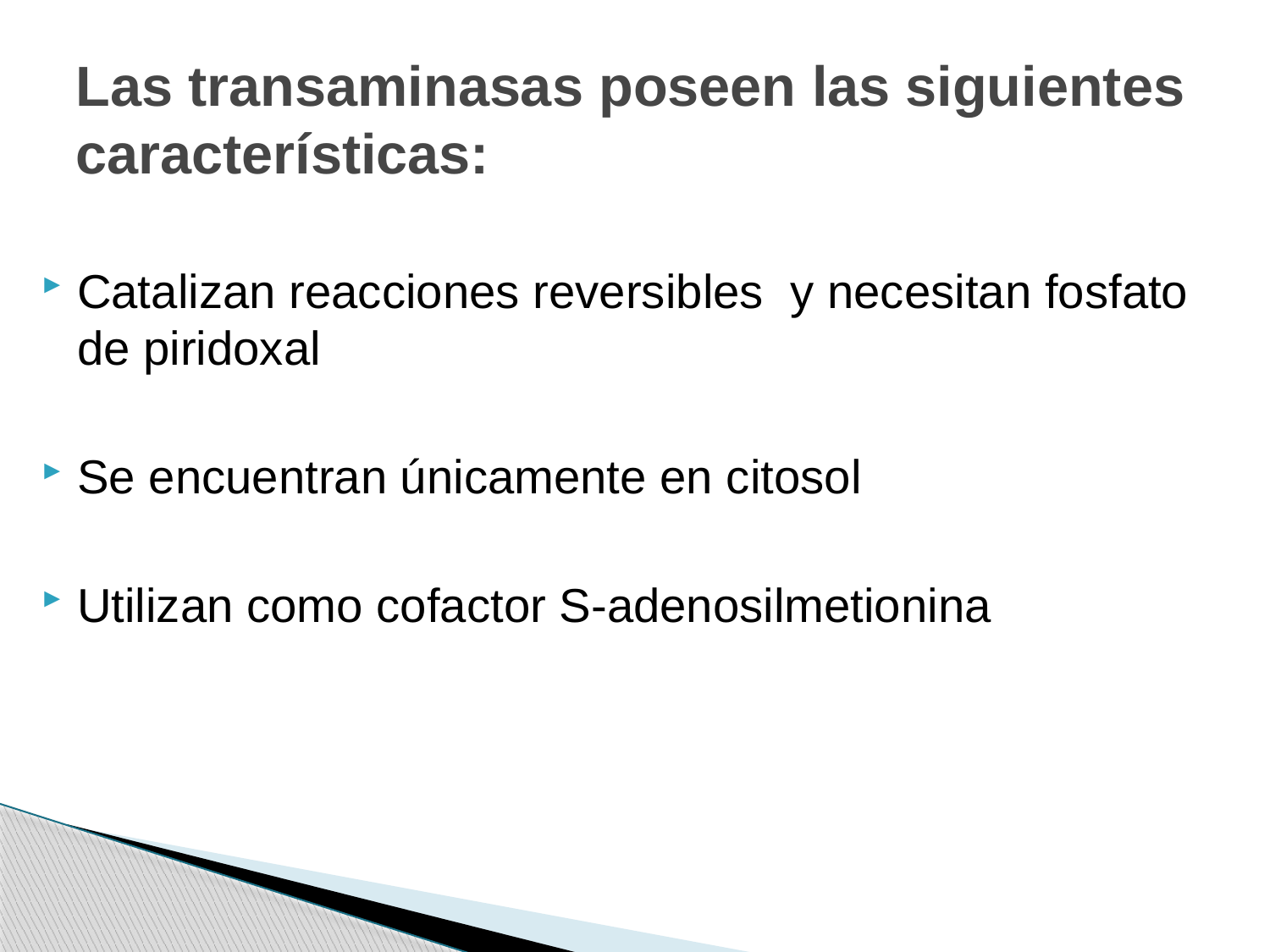

# Las transaminasas poseen las siguientes características:
Catalizan reacciones reversibles  y necesitan fosfato de piridoxal

Se encuentran únicamente en citosol

Utilizan como cofactor S-adenosilmetionina